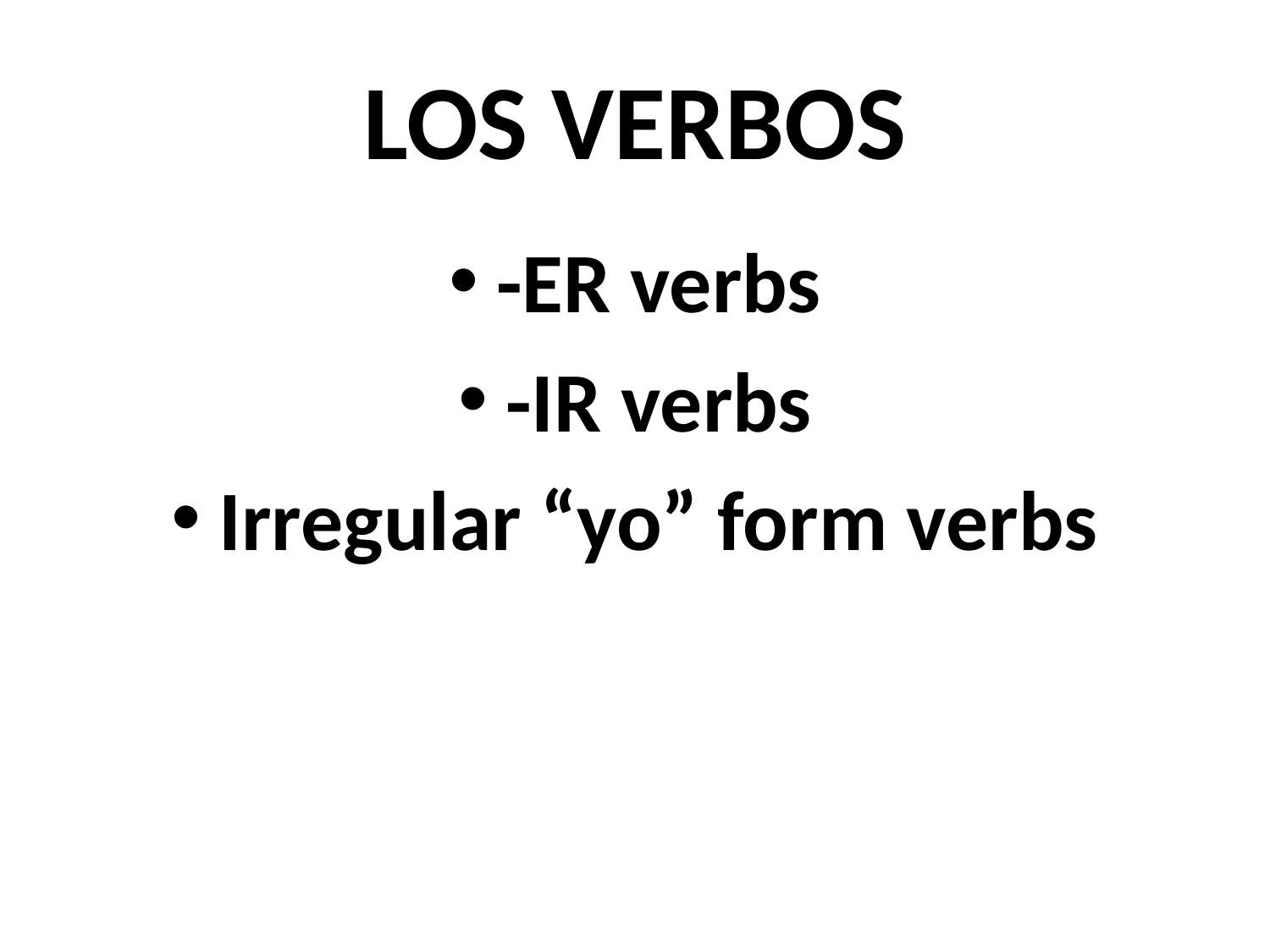

# LOS VERBOS
-ER verbs
-IR verbs
Irregular “yo” form verbs